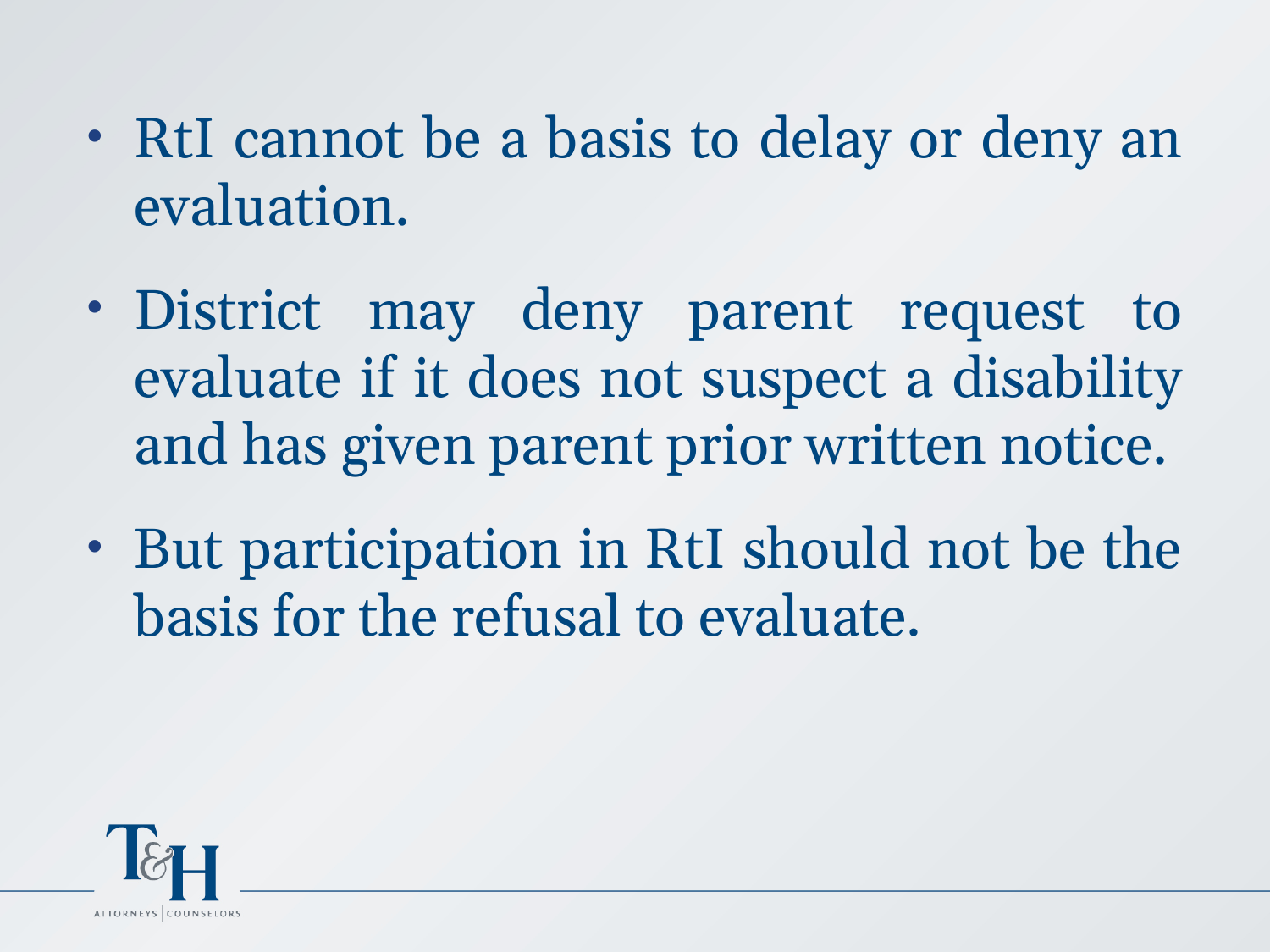

RtI cannot be a basis to delay or deny an evaluation.

District may deny parent request to evaluate if it does not suspect a disability and has given parent prior written notice.

But participation in RtI should not be the basis for the refusal to evaluate.